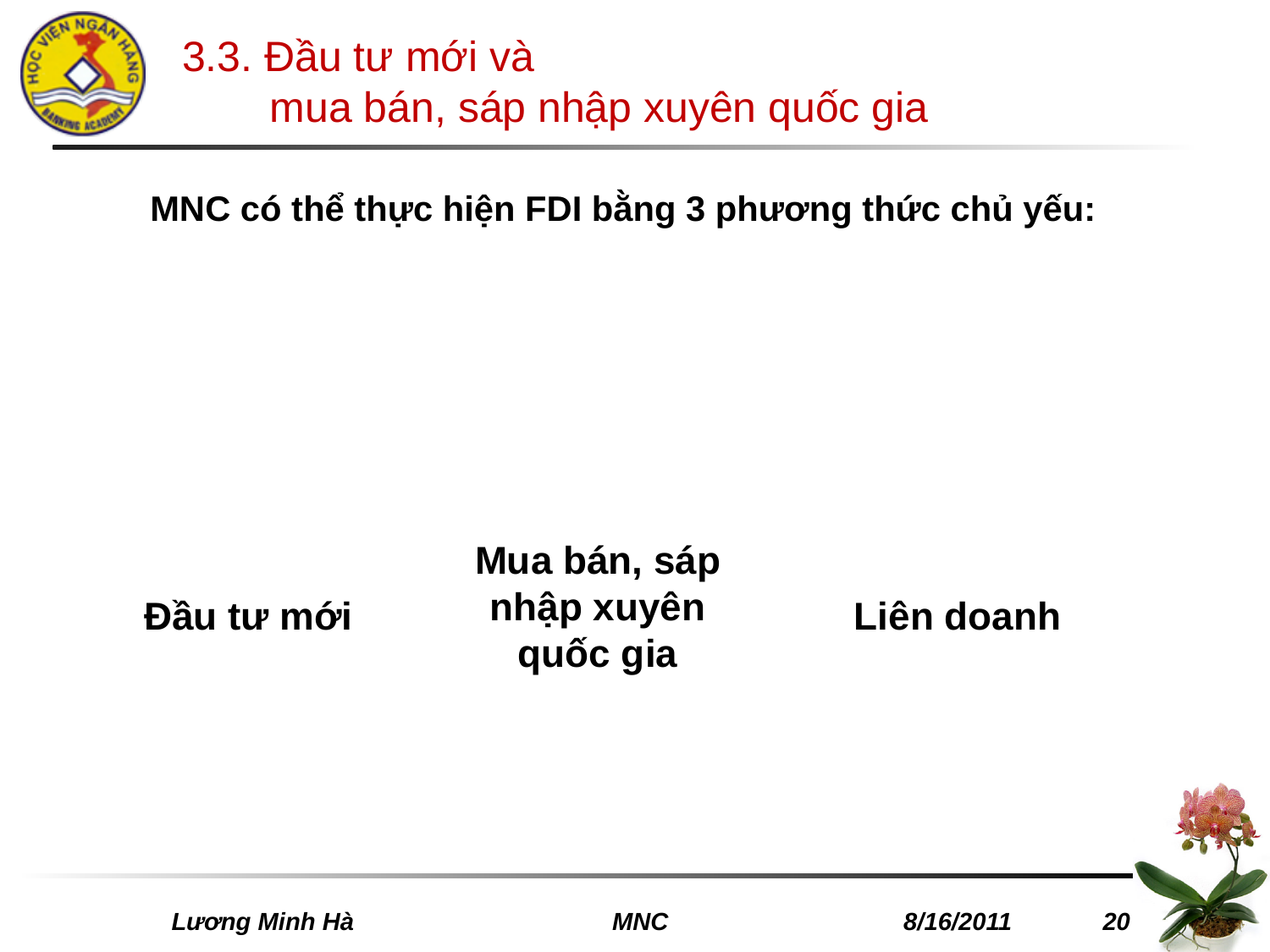

# 3.3. Đầu tư mới và mua bán, sáp nhập xuyên quốc gia
MNC có thể thực hiện FDI bằng 3 phương thức chủ yếu:
Mua bán, sáp nhập xuyên quốc gia
Đầu tư mới
Liên doanh
 Lương Minh Hà